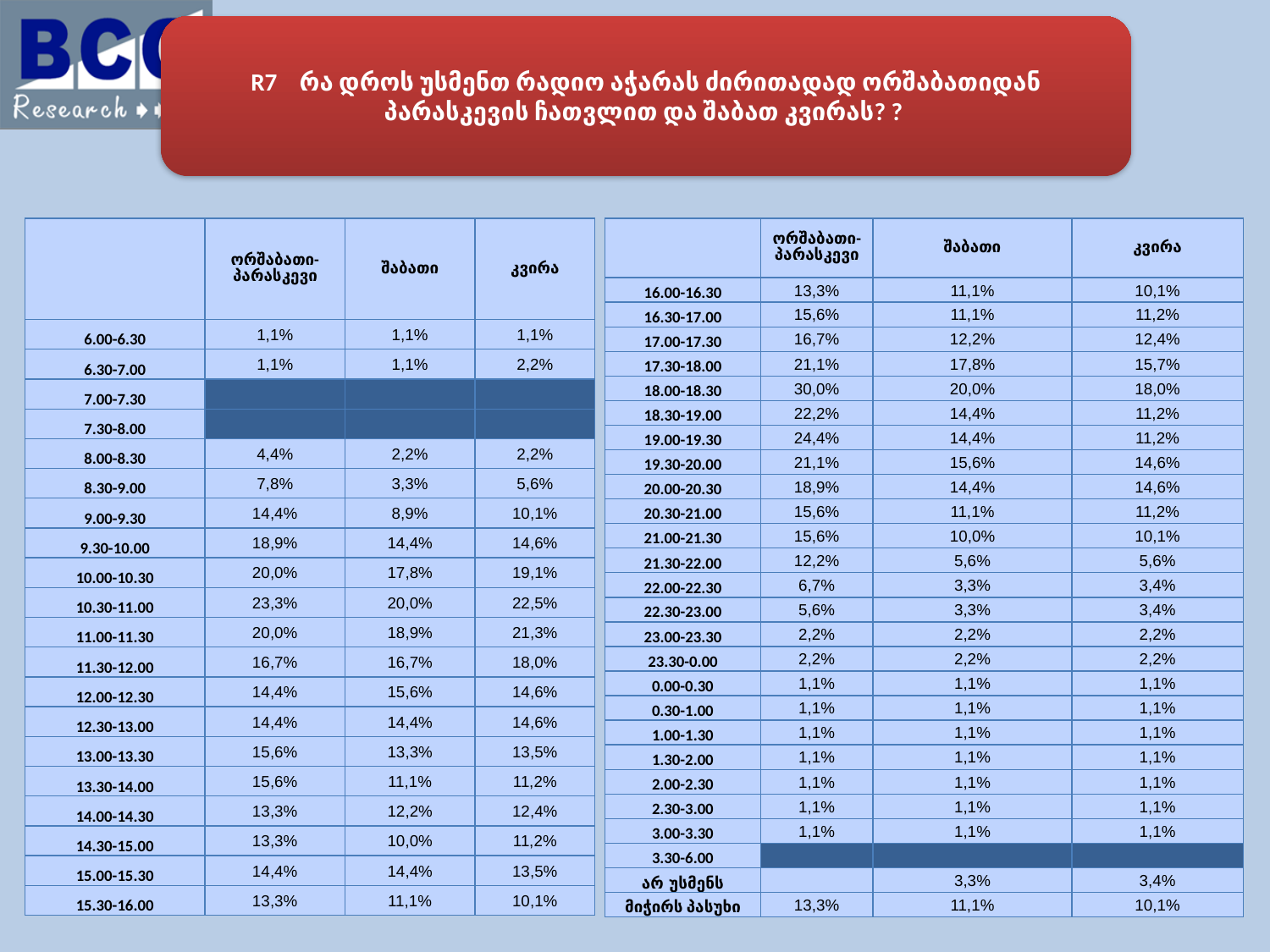

R7    რა დროს უსმენთ რადიო აჭარას ძირითადად ორშაბათიდან პარასკევის ჩათვლით და შაბათ კვირას? ?
|  | ორშაბათი-პარასკევი | შაბათი | კვირა |
| --- | --- | --- | --- |
| 16.00-16.30 | 13,3% | 11,1% | 10,1% |
| 16.30-17.00 | 15,6% | 11,1% | 11,2% |
| 17.00-17.30 | 16,7% | 12,2% | 12,4% |
| 17.30-18.00 | 21,1% | 17,8% | 15,7% |
| 18.00-18.30 | 30,0% | 20,0% | 18,0% |
| 18.30-19.00 | 22,2% | 14,4% | 11,2% |
| 19.00-19.30 | 24,4% | 14,4% | 11,2% |
| 19.30-20.00 | 21,1% | 15,6% | 14,6% |
| 20.00-20.30 | 18,9% | 14,4% | 14,6% |
| 20.30-21.00 | 15,6% | 11,1% | 11,2% |
| 21.00-21.30 | 15,6% | 10,0% | 10,1% |
| 21.30-22.00 | 12,2% | 5,6% | 5,6% |
| 22.00-22.30 | 6,7% | 3,3% | 3,4% |
| 22.30-23.00 | 5,6% | 3,3% | 3,4% |
| 23.00-23.30 | 2,2% | 2,2% | 2,2% |
| 23.30-0.00 | 2,2% | 2,2% | 2,2% |
| 0.00-0.30 | 1,1% | 1,1% | 1,1% |
| 0.30-1.00 | 1,1% | 1,1% | 1,1% |
| 1.00-1.30 | 1,1% | 1,1% | 1,1% |
| 1.30-2.00 | 1,1% | 1,1% | 1,1% |
| 2.00-2.30 | 1,1% | 1,1% | 1,1% |
| 2.30-3.00 | 1,1% | 1,1% | 1,1% |
| 3.00-3.30 | 1,1% | 1,1% | 1,1% |
| 3.30-6.00 |  |  |  |
| არ უსმენს |  | 3,3% | 3,4% |
| მიჭირს პასუხი | 13,3% | 11,1% | 10,1% |
|  | ორშაბათი-პარასკევი | შაბათი | კვირა |
| --- | --- | --- | --- |
| 6.00-6.30 | 1,1% | 1,1% | 1,1% |
| 6.30-7.00 | 1,1% | 1,1% | 2,2% |
| 7.00-7.30 |  |  |  |
| 7.30-8.00 |  |  |  |
| 8.00-8.30 | 4,4% | 2,2% | 2,2% |
| 8.30-9.00 | 7,8% | 3,3% | 5,6% |
| 9.00-9.30 | 14,4% | 8,9% | 10,1% |
| 9.30-10.00 | 18,9% | 14,4% | 14,6% |
| 10.00-10.30 | 20,0% | 17,8% | 19,1% |
| 10.30-11.00 | 23,3% | 20,0% | 22,5% |
| 11.00-11.30 | 20,0% | 18,9% | 21,3% |
| 11.30-12.00 | 16,7% | 16,7% | 18,0% |
| 12.00-12.30 | 14,4% | 15,6% | 14,6% |
| 12.30-13.00 | 14,4% | 14,4% | 14,6% |
| 13.00-13.30 | 15,6% | 13,3% | 13,5% |
| 13.30-14.00 | 15,6% | 11,1% | 11,2% |
| 14.00-14.30 | 13,3% | 12,2% | 12,4% |
| 14.30-15.00 | 13,3% | 10,0% | 11,2% |
| 15.00-15.30 | 14,4% | 14,4% | 13,5% |
| 15.30-16.00 | 13,3% | 11,1% | 10,1% |